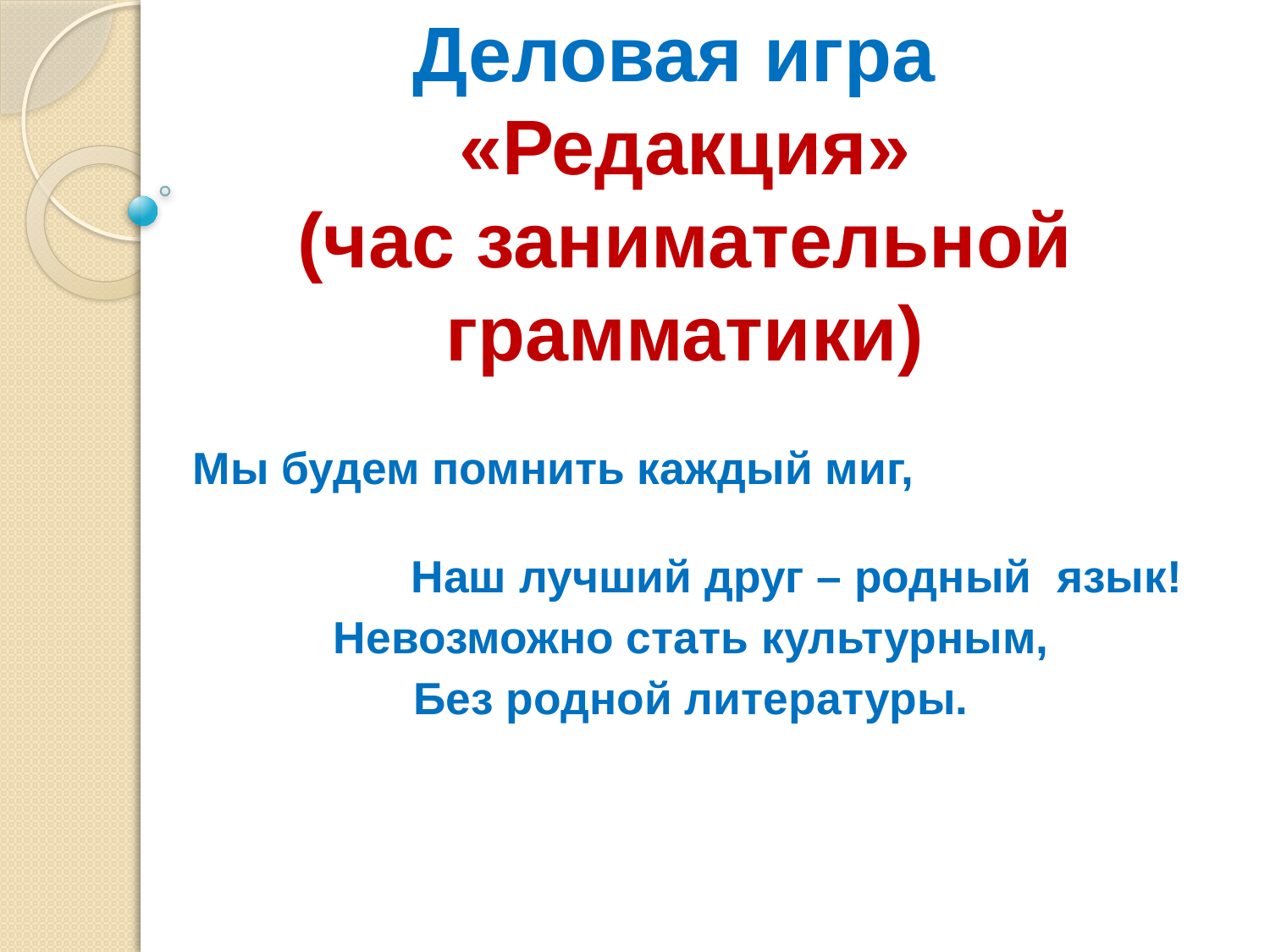

# Деловая игра «Редакция» (час занимательной грамматики)

Мы будем помнить каждый миг,                                                                                                                         Наш лучший друг – родный  язык!
Невозможно стать культурным,
Без родной литературы.